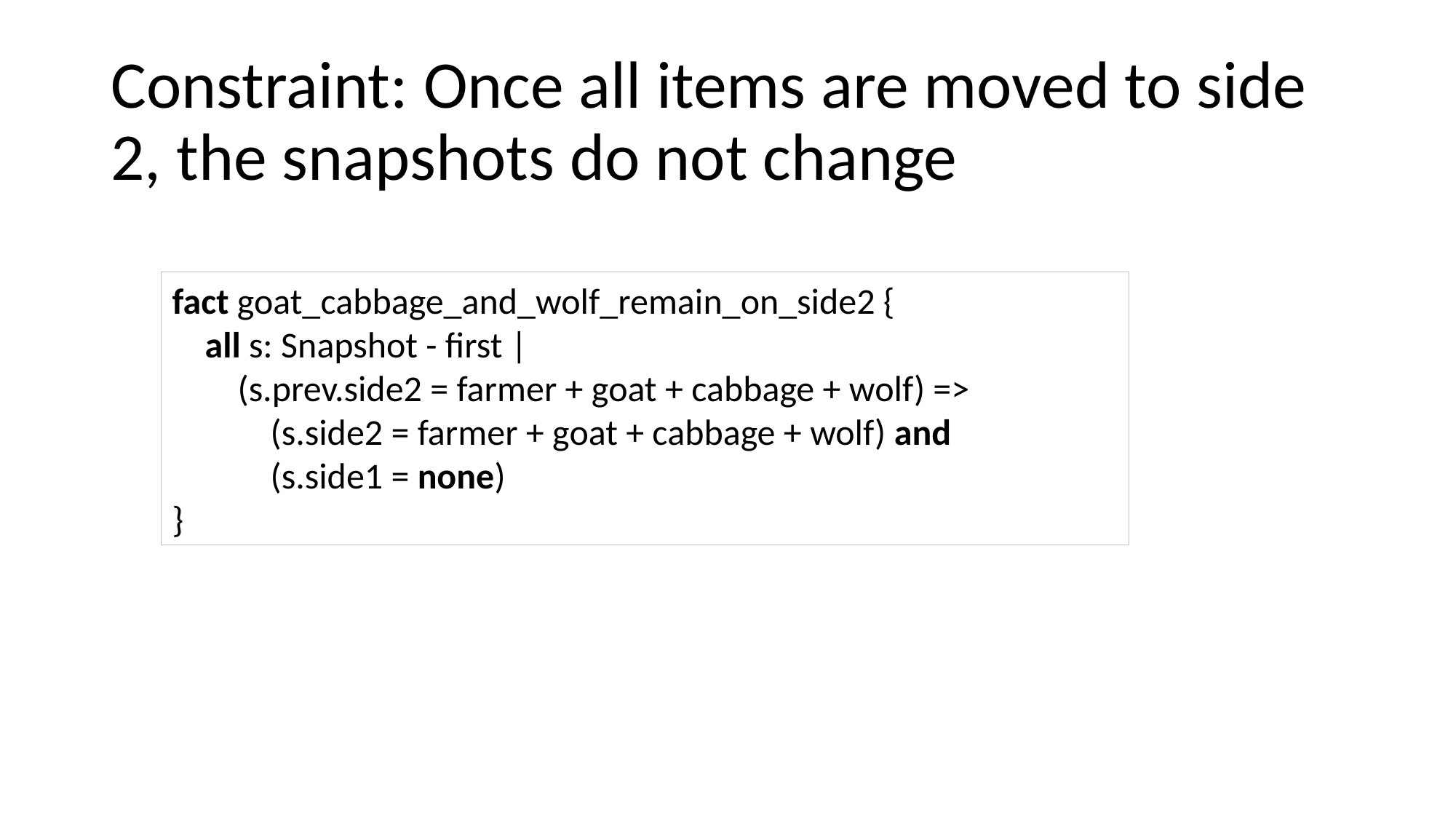

# Constraint: Once all items are moved to side 2, the snapshots do not change
fact goat_cabbage_and_wolf_remain_on_side2 {
    all s: Snapshot - first |
        (s.prev.side2 = farmer + goat + cabbage + wolf) =>
            (s.side2 = farmer + goat + cabbage + wolf) and
            (s.side1 = none)
}